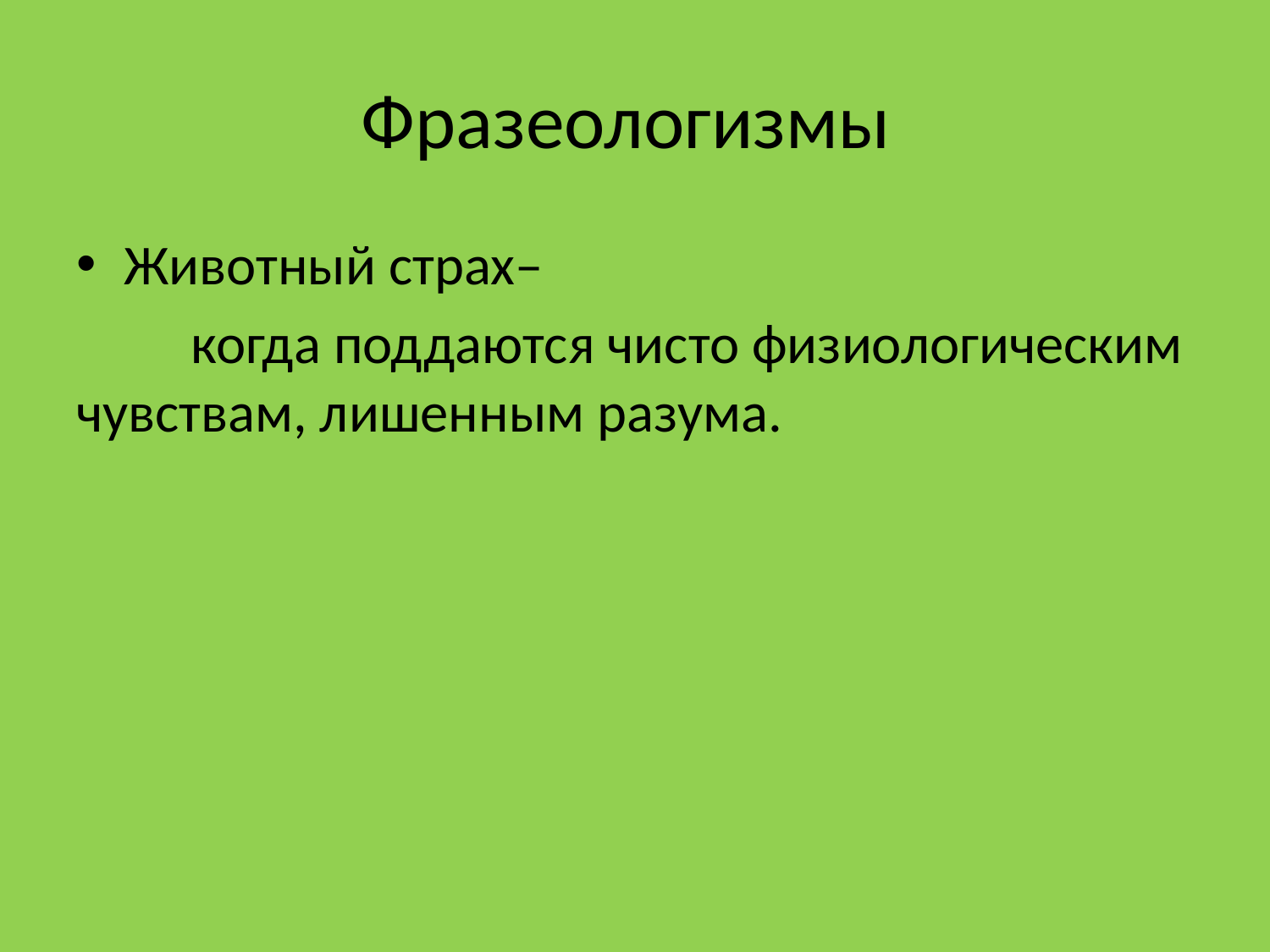

# Фразеологизмы
Животный страх–
         когда поддаются чисто физиологическим чувствам, лишенным разума.